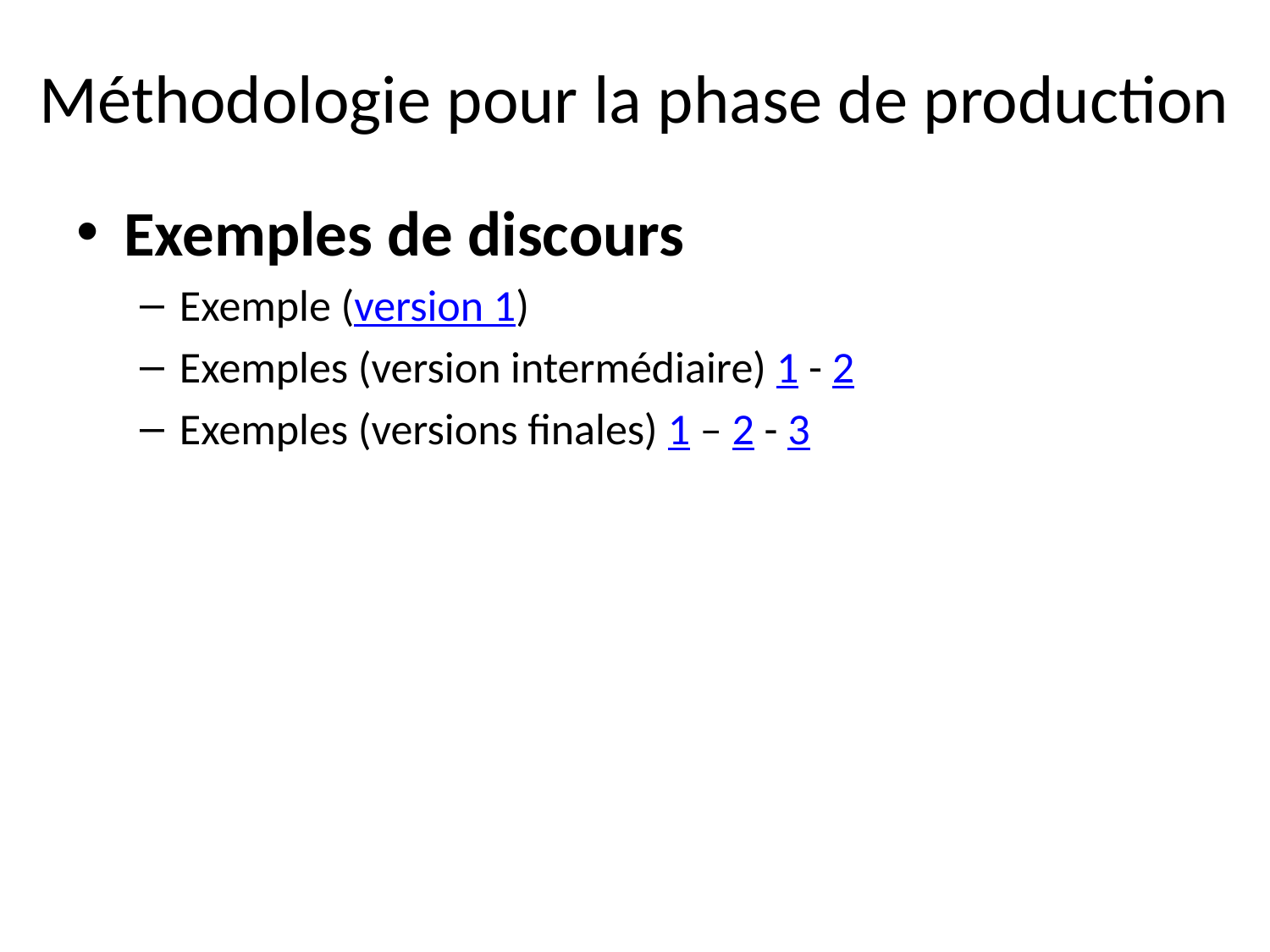

# Méthodologie pour la phase de production
Exemples de discours
Exemple (version 1)
Exemples (version intermédiaire) 1 - 2
Exemples (versions finales) 1 – 2 - 3